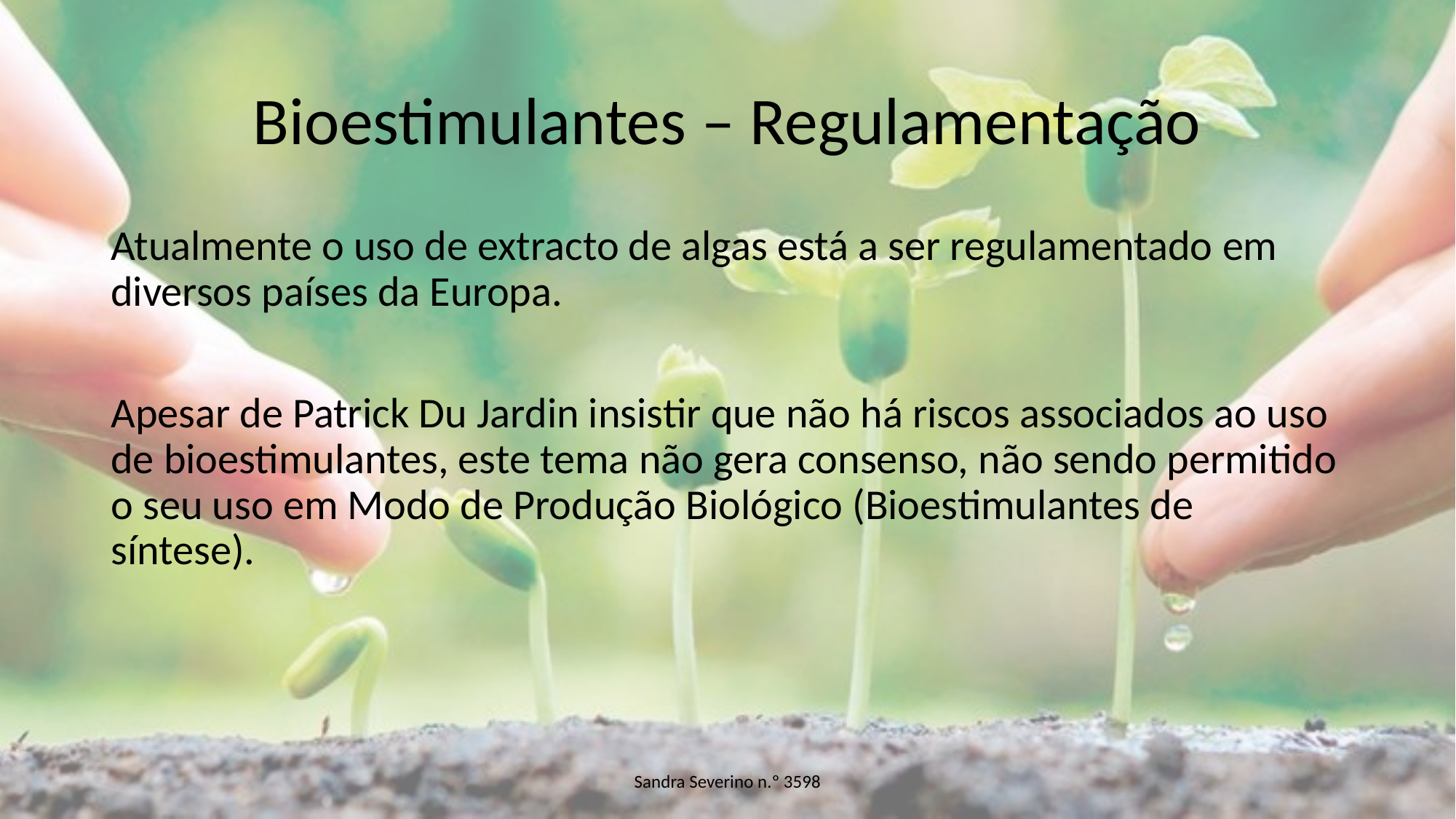

# Bioestimulantes – Regulamentação
Atualmente o uso de extracto de algas está a ser regulamentado em diversos países da Europa.

Apesar de Patrick Du Jardin insistir que não há riscos associados ao uso de bioestimulantes, este tema não gera consenso, não sendo permitido o seu uso em Modo de Produção Biológico (Bioestimulantes de síntese).

Sandra Severino n.º 3598